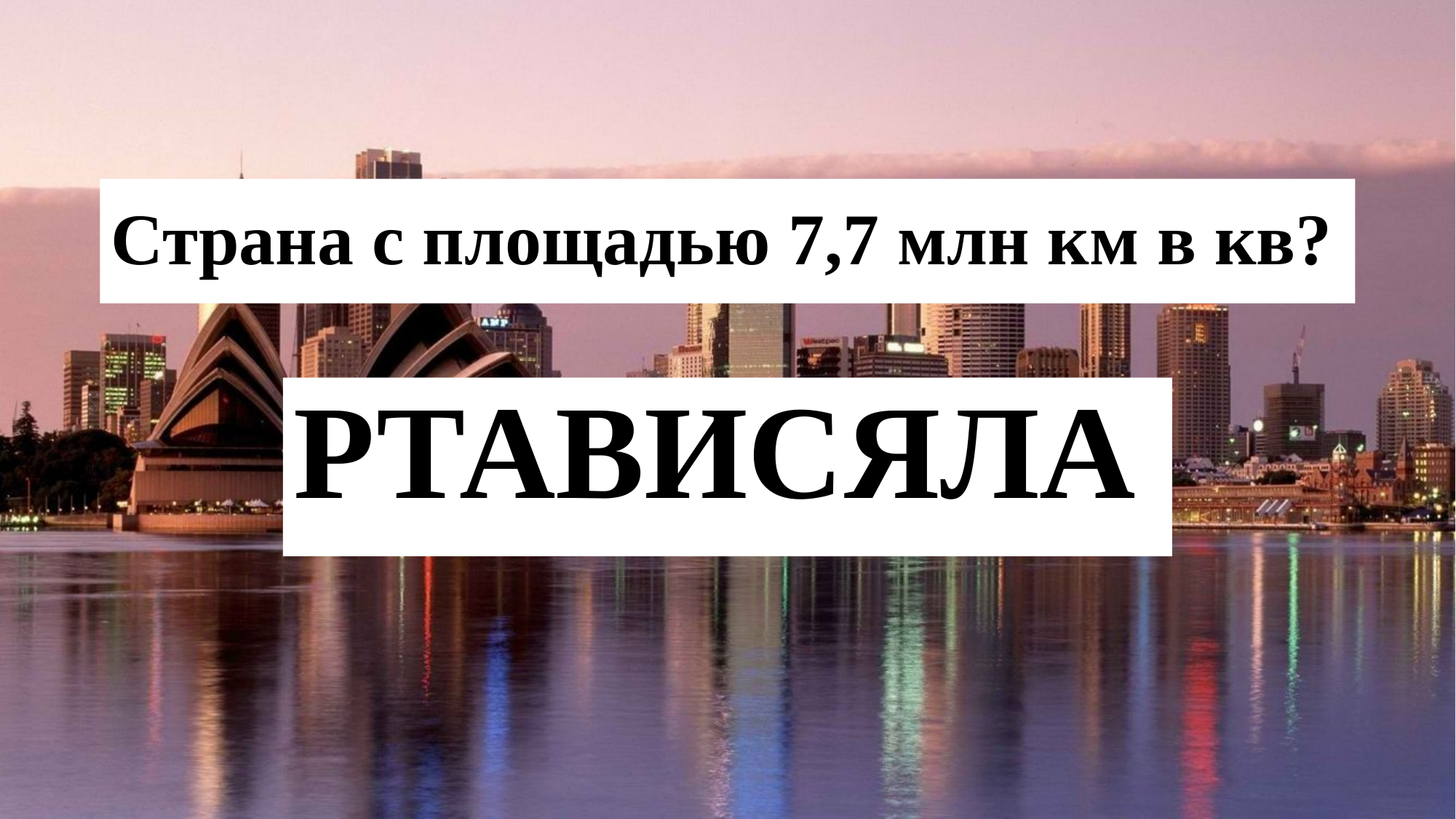

# Страна с площадью 7,7 млн км в кв?
РТАВИСЯЛА